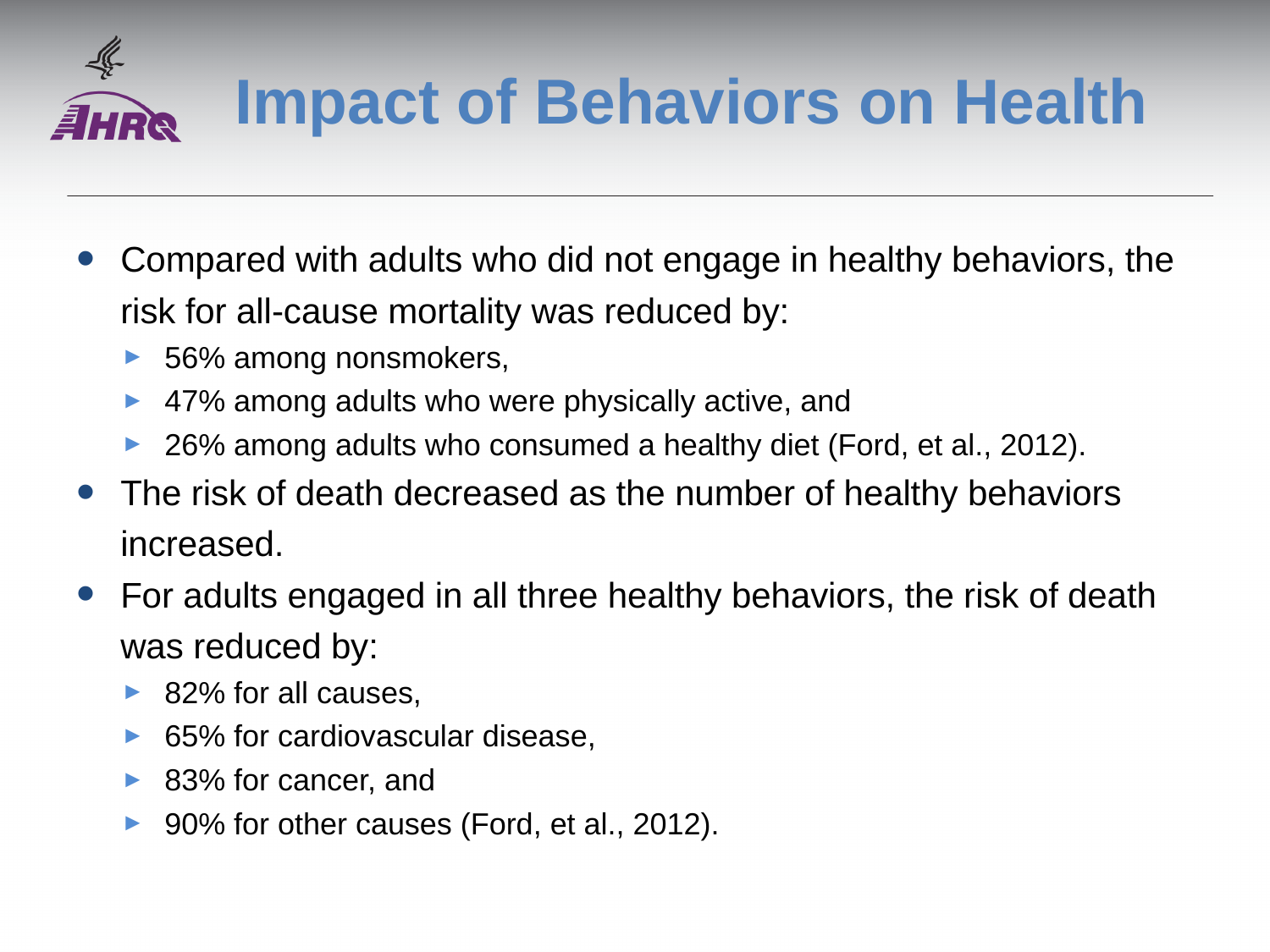

# Impact of Behaviors on Health
Compared with adults who did not engage in healthy behaviors, the risk for all-cause mortality was reduced by:
56% among nonsmokers,
47% among adults who were physically active, and
26% among adults who consumed a healthy diet (Ford, et al., 2012).
The risk of death decreased as the number of healthy behaviors increased.
For adults engaged in all three healthy behaviors, the risk of death was reduced by:
82% for all causes,
65% for cardiovascular disease,
83% for cancer, and
90% for other causes (Ford, et al., 2012).